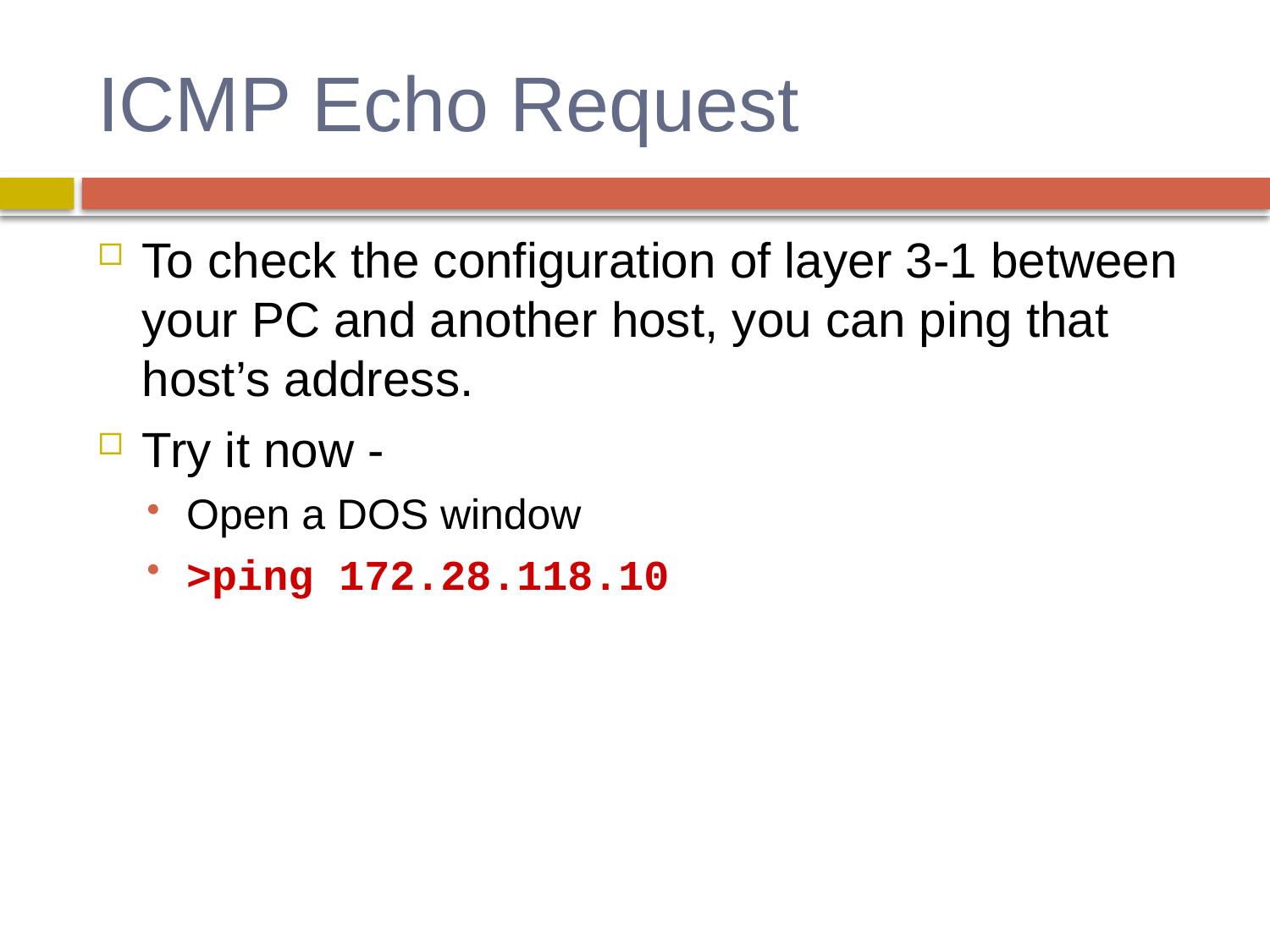

# ICMP Echo Request
To check the configuration of layer 3-1 between your PC and another host, you can ping that host’s address.
Try it now -
Open a DOS window
>ping 172.28.118.10